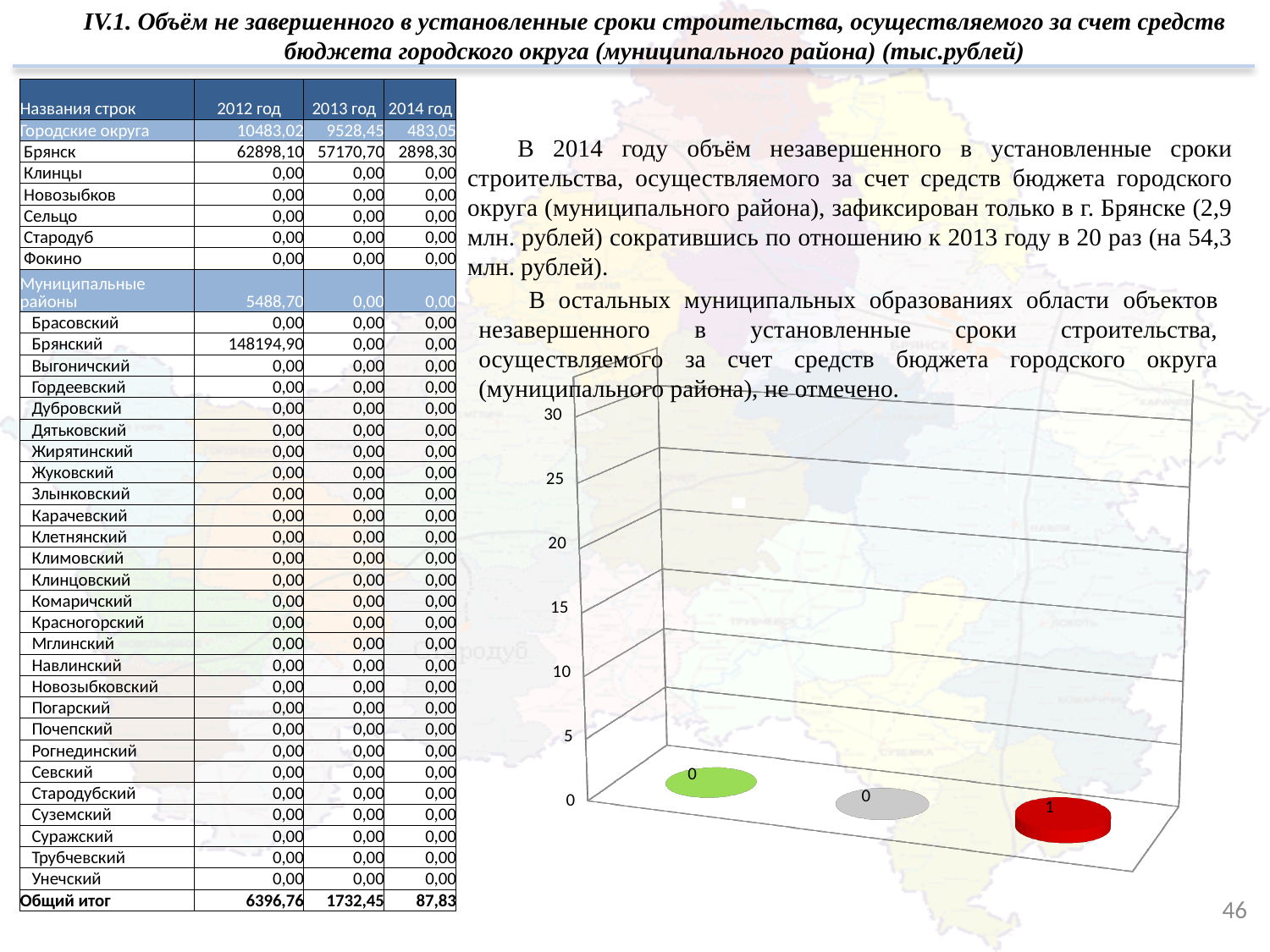

IV.1. Объём не завершенного в установленные сроки строительства, осуществляемого за счет средств бюджета городского округа (муниципального района) (тыс.рублей)
| Названия строк | 2012 год | 2013 год | 2014 год |
| --- | --- | --- | --- |
| Городские округа | 10483,02 | 9528,45 | 483,05 |
| Брянск | 62898,10 | 57170,70 | 2898,30 |
| Клинцы | 0,00 | 0,00 | 0,00 |
| Новозыбков | 0,00 | 0,00 | 0,00 |
| Сельцо | 0,00 | 0,00 | 0,00 |
| Стародуб | 0,00 | 0,00 | 0,00 |
| Фокино | 0,00 | 0,00 | 0,00 |
| Муниципальные районы | 5488,70 | 0,00 | 0,00 |
| Брасовский | 0,00 | 0,00 | 0,00 |
| Брянский | 148194,90 | 0,00 | 0,00 |
| Выгоничский | 0,00 | 0,00 | 0,00 |
| Гордеевский | 0,00 | 0,00 | 0,00 |
| Дубровский | 0,00 | 0,00 | 0,00 |
| Дятьковский | 0,00 | 0,00 | 0,00 |
| Жирятинский | 0,00 | 0,00 | 0,00 |
| Жуковский | 0,00 | 0,00 | 0,00 |
| Злынковский | 0,00 | 0,00 | 0,00 |
| Карачевский | 0,00 | 0,00 | 0,00 |
| Клетнянский | 0,00 | 0,00 | 0,00 |
| Климовский | 0,00 | 0,00 | 0,00 |
| Клинцовский | 0,00 | 0,00 | 0,00 |
| Комаричский | 0,00 | 0,00 | 0,00 |
| Красногорский | 0,00 | 0,00 | 0,00 |
| Мглинский | 0,00 | 0,00 | 0,00 |
| Навлинский | 0,00 | 0,00 | 0,00 |
| Новозыбковский | 0,00 | 0,00 | 0,00 |
| Погарский | 0,00 | 0,00 | 0,00 |
| Почепский | 0,00 | 0,00 | 0,00 |
| Рогнединский | 0,00 | 0,00 | 0,00 |
| Севский | 0,00 | 0,00 | 0,00 |
| Стародубский | 0,00 | 0,00 | 0,00 |
| Суземский | 0,00 | 0,00 | 0,00 |
| Суражский | 0,00 | 0,00 | 0,00 |
| Трубчевский | 0,00 | 0,00 | 0,00 |
| Унечский | 0,00 | 0,00 | 0,00 |
| Общий итог | 6396,76 | 1732,45 | 87,83 |
В 2014 году объём незавершенного в установленные сроки строительства, осуществляемого за счет средств бюджета городского округа (муниципального района), зафиксирован только в г. Брянске (2,9 млн. рублей) сократившись по отношению к 2013 году в 20 раз (на 54,3 млн. рублей).
В остальных муниципальных образованиях области объектов незавершенного в установленные сроки строительства, осуществляемого за счет средств бюджета городского округа (муниципального района), не отмечено.

[unsupported chart]

46